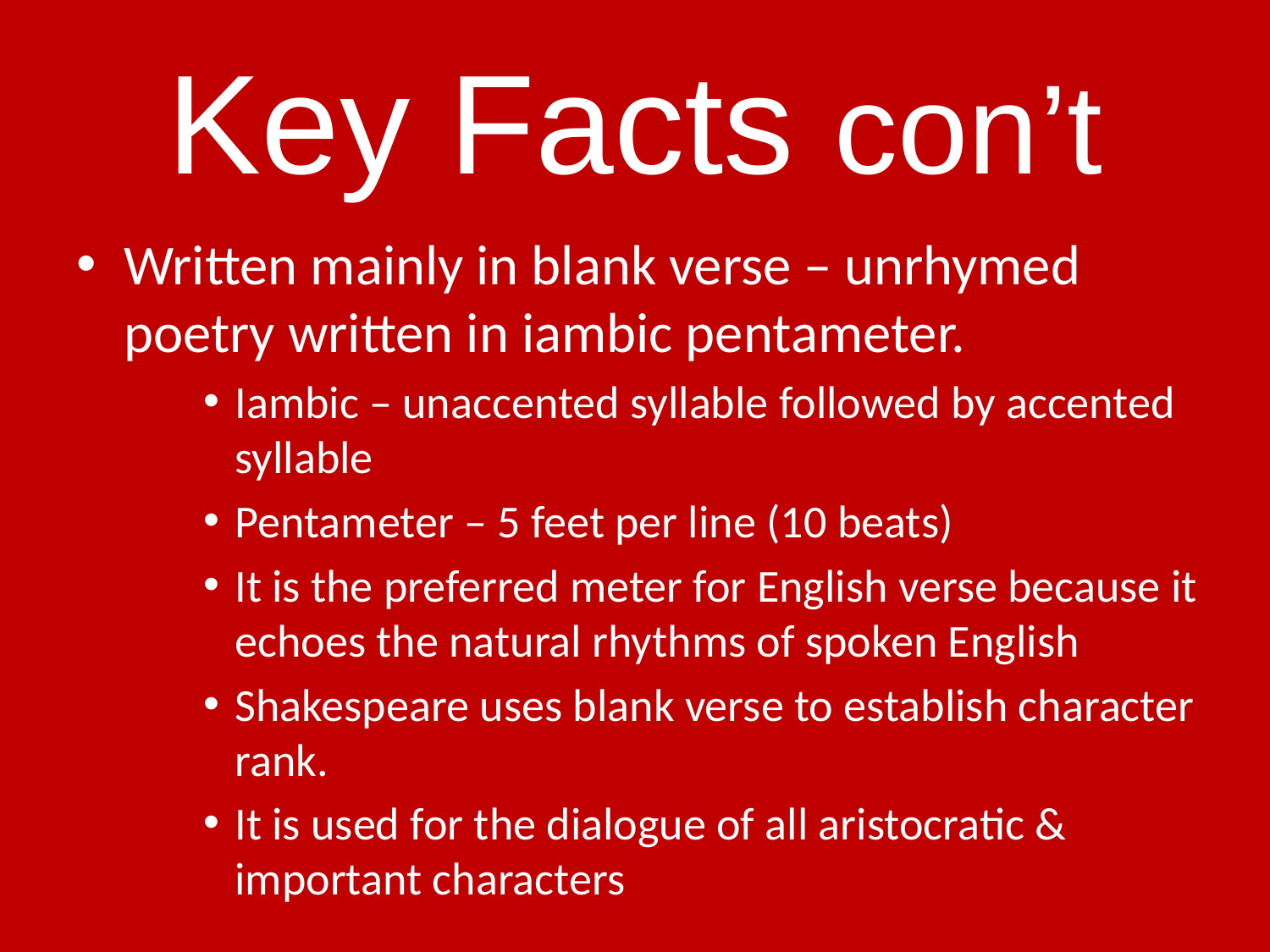

# Key Facts con’t
Written mainly in blank verse – unrhymed poetry written in iambic pentameter.
Iambic – unaccented syllable followed by accented syllable
Pentameter – 5 feet per line (10 beats)
It is the preferred meter for English verse because it echoes the natural rhythms of spoken English
Shakespeare uses blank verse to establish character rank.
It is used for the dialogue of all aristocratic & important characters